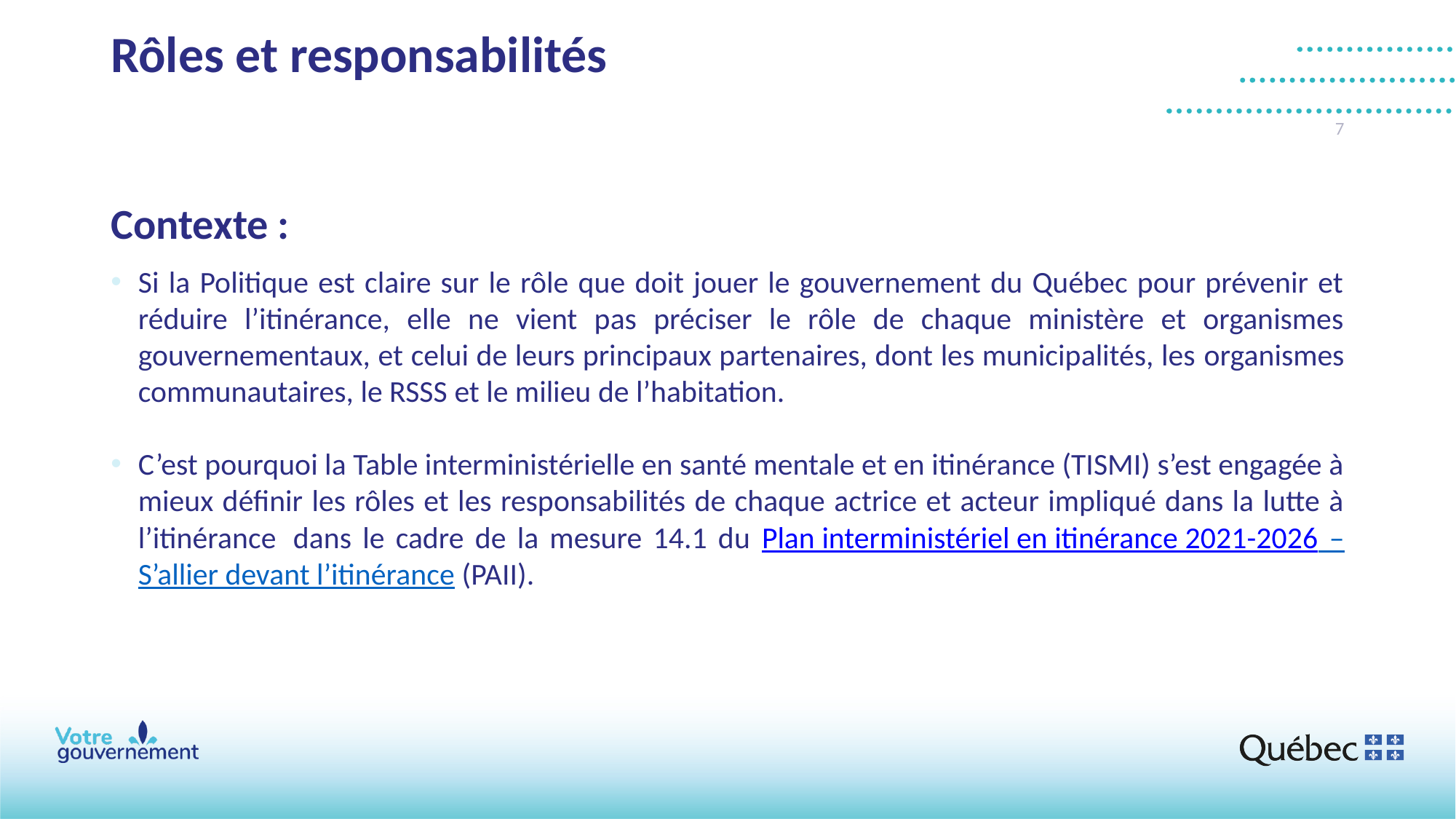

# Rôles et responsabilités
7
Contexte :
Si la Politique est claire sur le rôle que doit jouer le gouvernement du Québec pour prévenir et réduire l’itinérance, elle ne vient pas préciser le rôle de chaque ministère et organismes gouvernementaux, et celui de leurs principaux partenaires, dont les municipalités, les organismes communautaires, le RSSS et le milieu de l’habitation.

C’est pourquoi la Table interministérielle en santé mentale et en itinérance (TISMI) s’est engagée à mieux définir les rôles et les responsabilités de chaque actrice et acteur impliqué dans la lutte à l’itinérance  dans le cadre de la mesure 14.1 du Plan interministériel en itinérance 2021-2026 – S’allier devant l’itinérance (PAII).